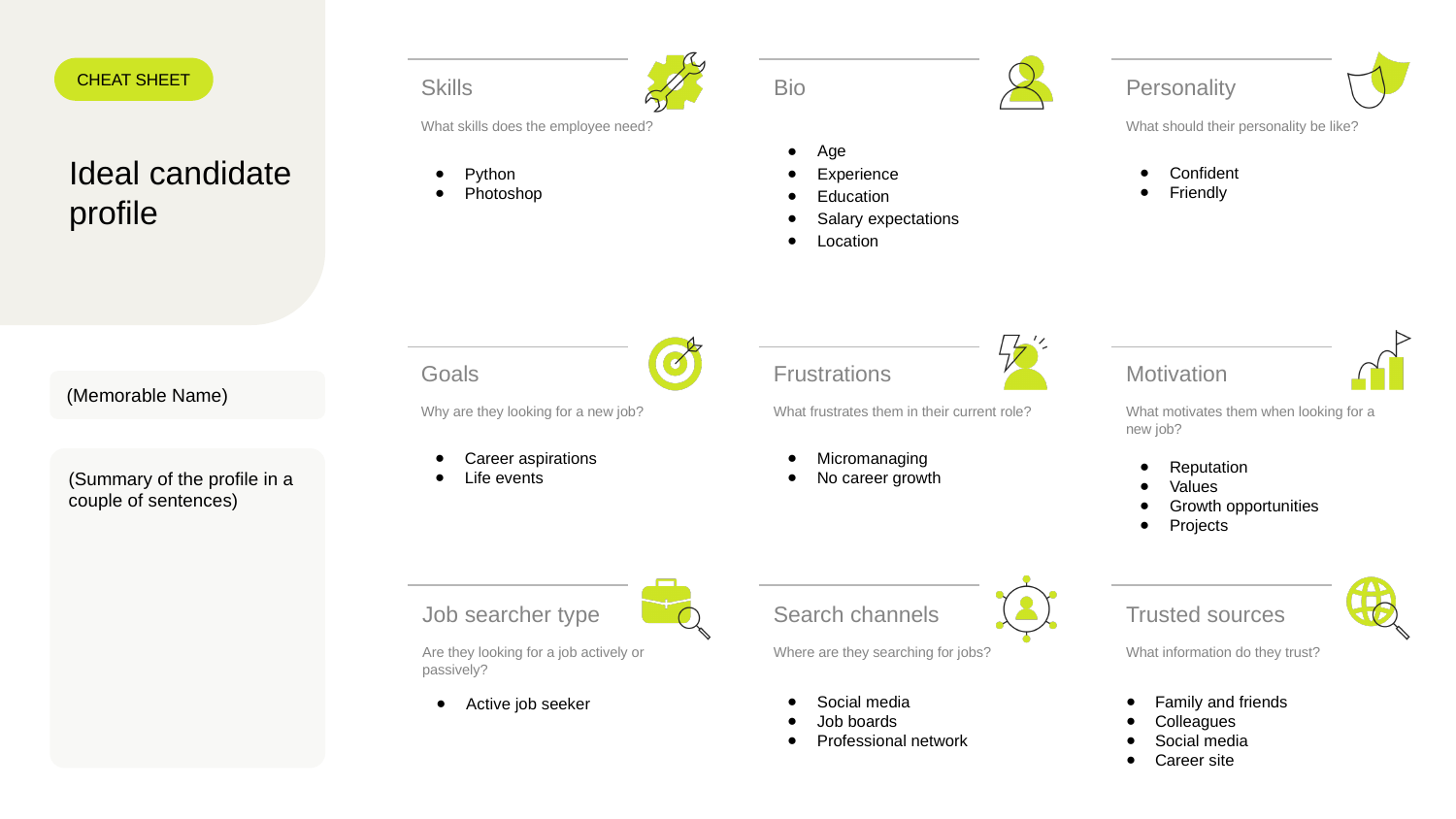

Age
Experience
Education
Salary expectations
Location
Confident
Friendly
Python
Photoshop
(Memorable Name)
Career aspirations
Life events
Micromanaging
No career growth
Reputation
Values
Growth opportunities
Projects
(Summary of the profile in a couple of sentences)
Social media
Job boards
Professional network
Family and friends
Colleagues
Social media
Career site
Active job seeker